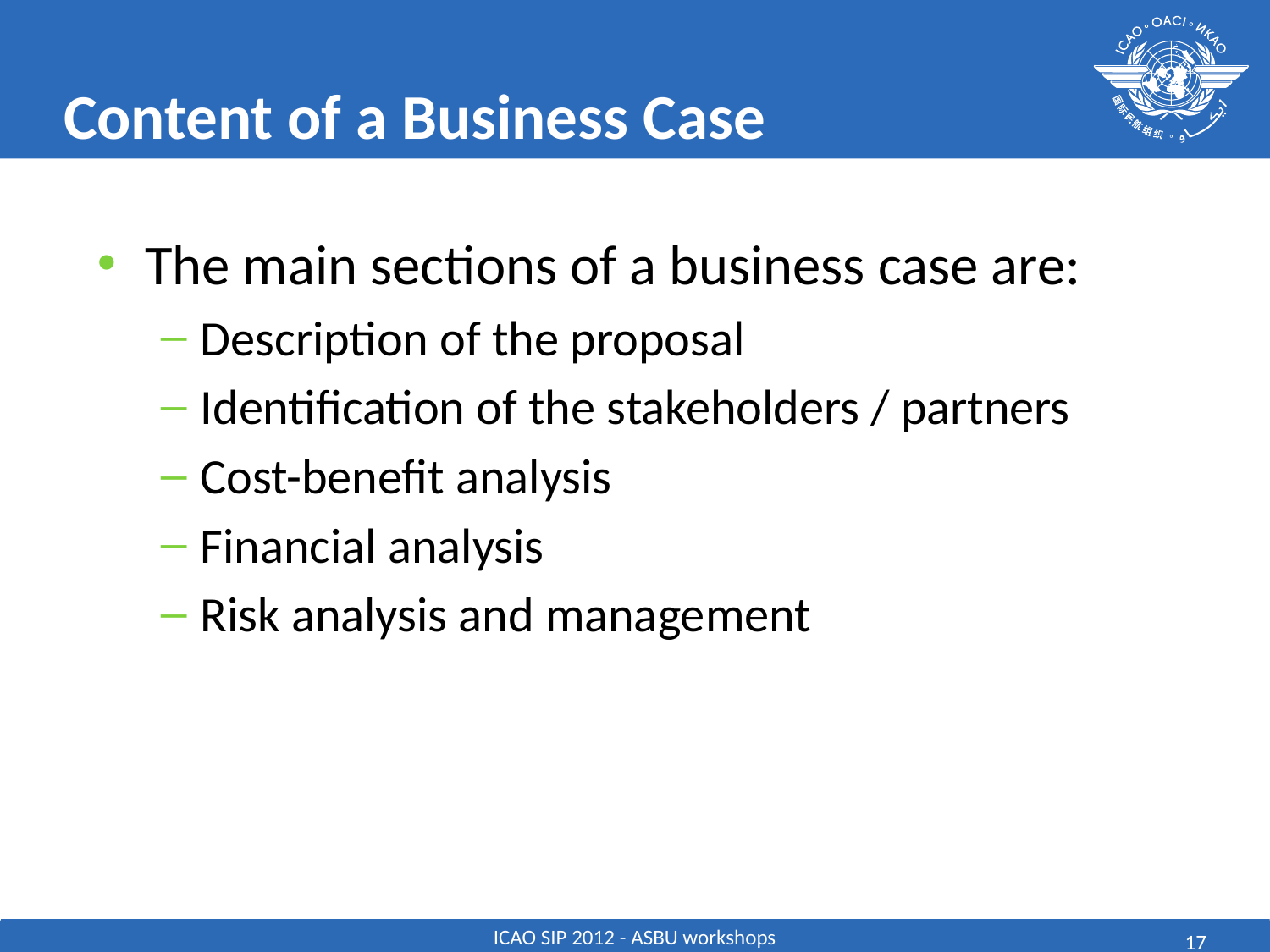

# Content of a Business Case
The main sections of a business case are:
Description of the proposal
Identification of the stakeholders / partners
Cost-benefit analysis
Financial analysis
Risk analysis and management
17
ICAO SIP 2012 - ASBU workshops